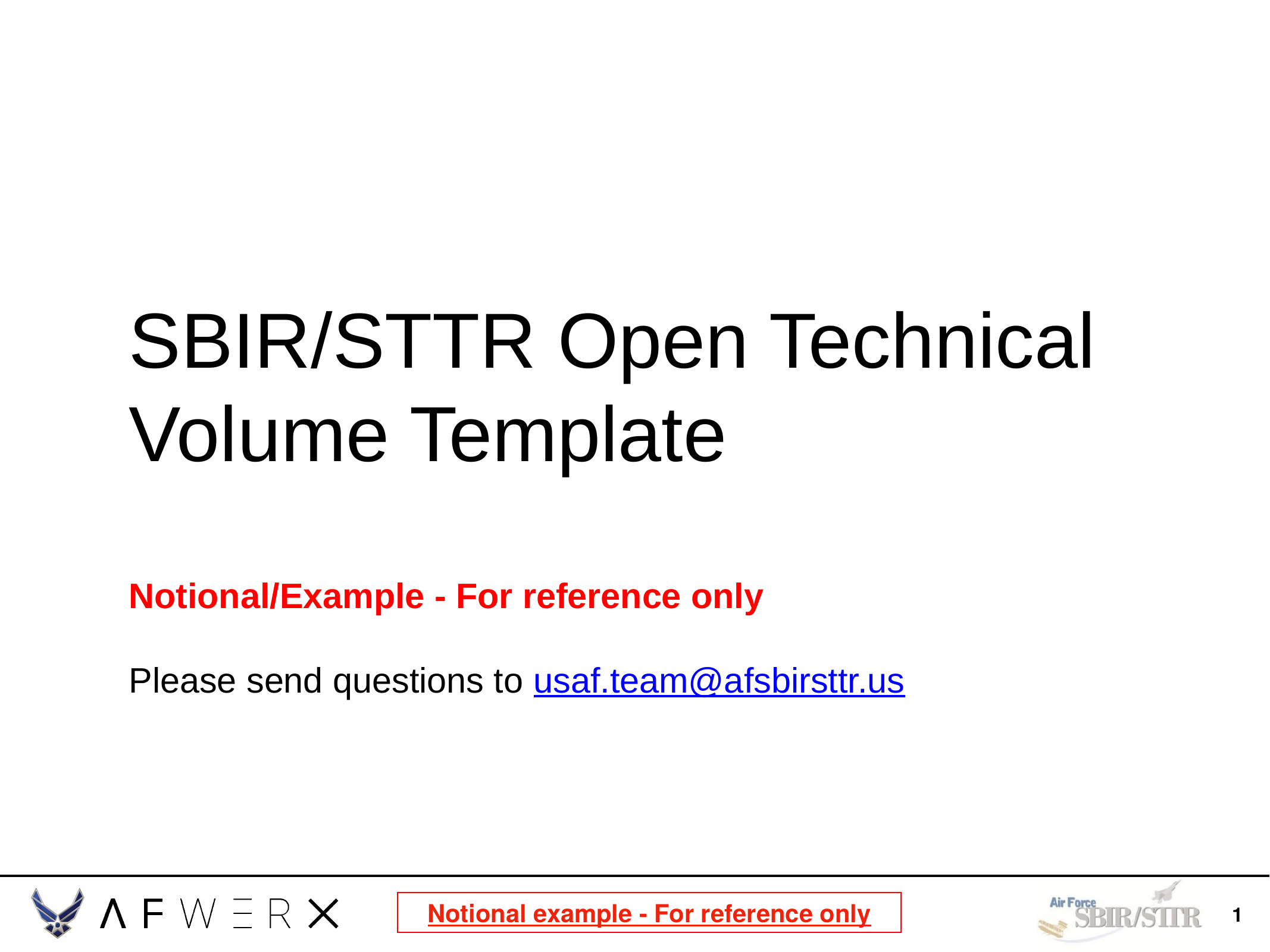

# SBIR/STTR Open Technical Volume Template
Notional/Example - For reference only

Please send questions to usaf.team@afsbirsttr.us

1